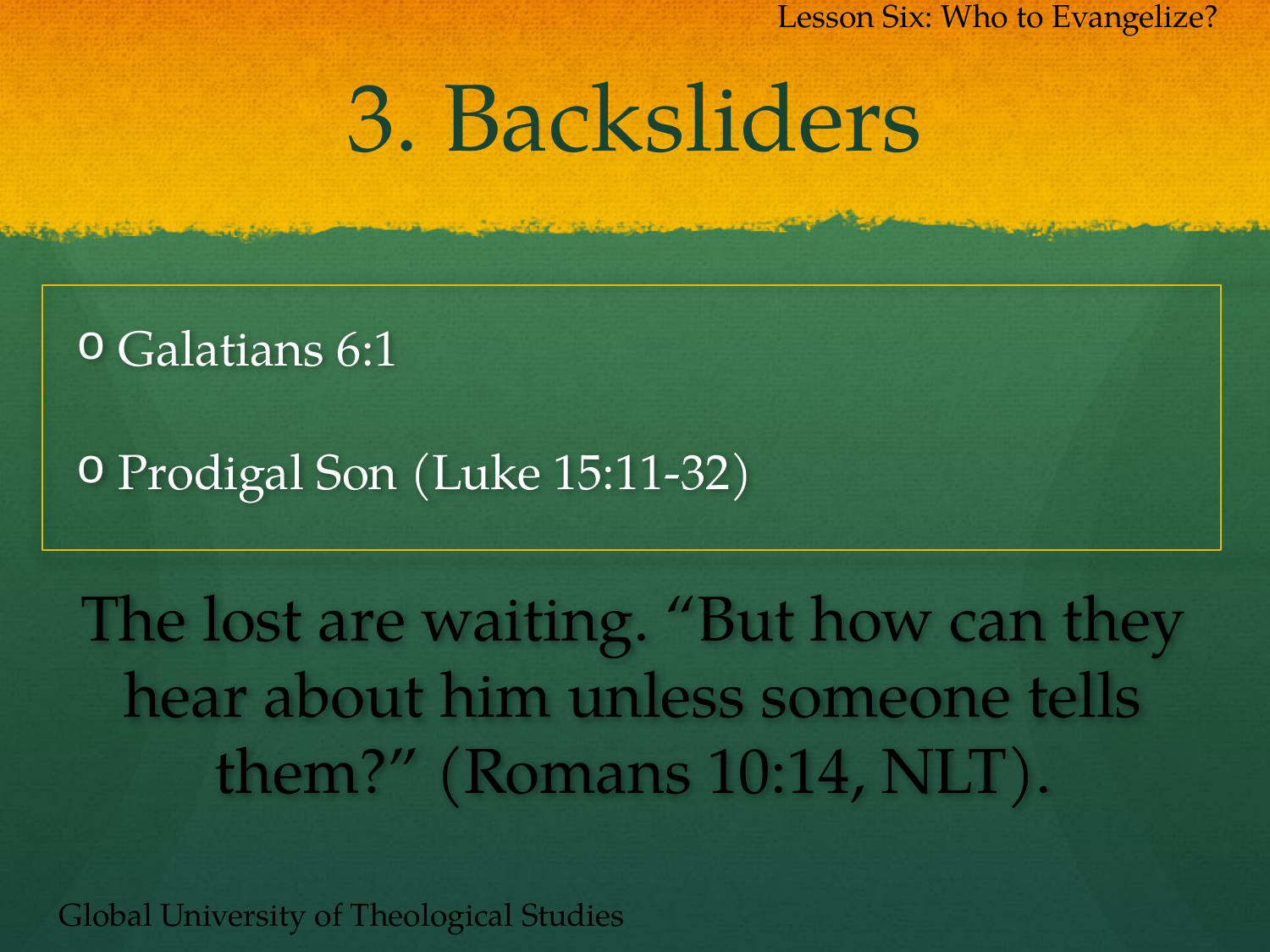

Lesson Six: Who to Evangelize?

# 3. Backsliders

 Galatians 6:1
 Prodigal Son (Luke 15:11-32)
The lost are waiting. “But how can they hear about him unless someone tells them?” (Romans 10:14, NLT).
Global University of Theological Studies